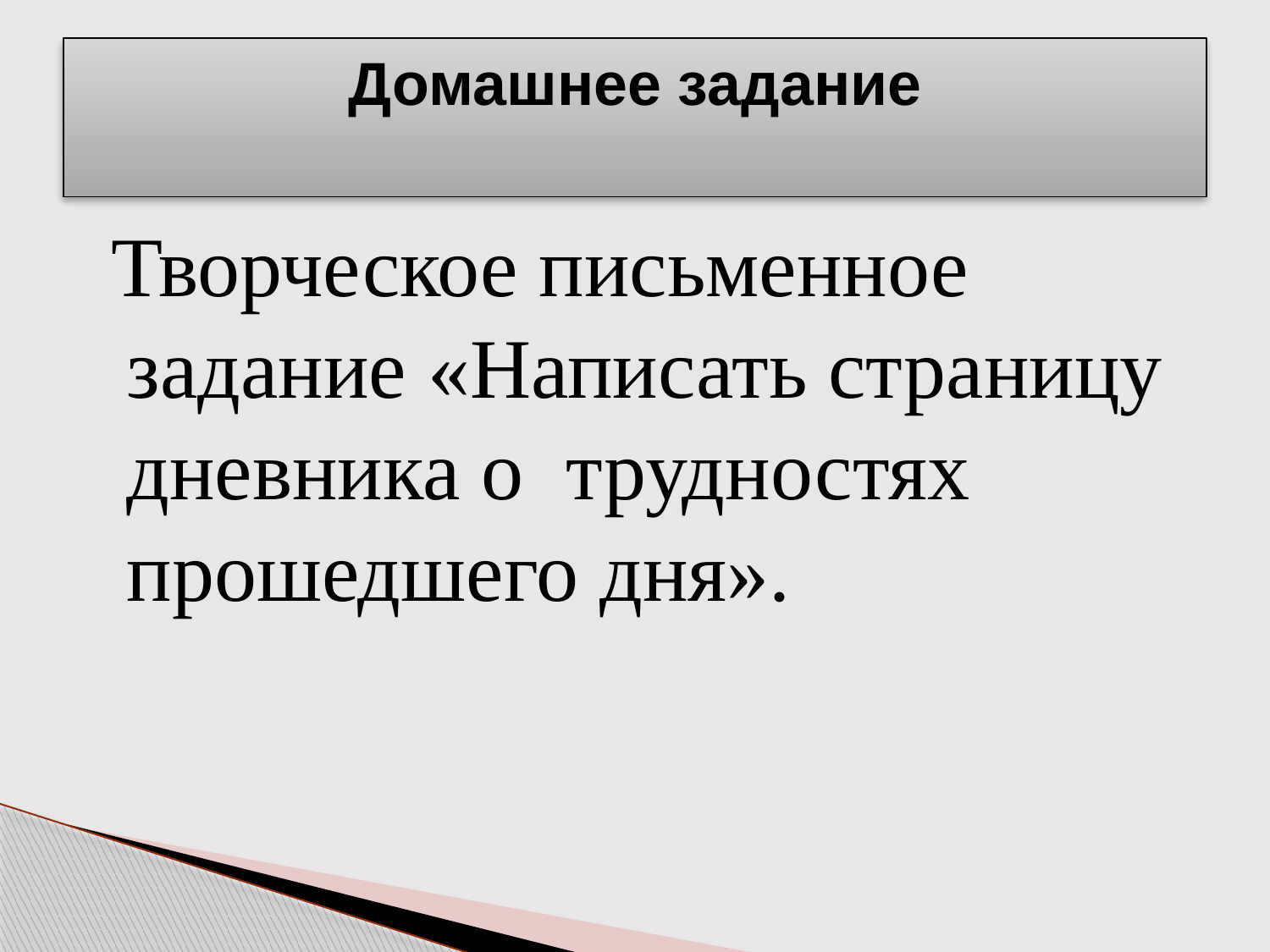

# Домашнее задание
 Творческое письменное задание «Написать страницу дневника о  трудностях прошедшего дня».